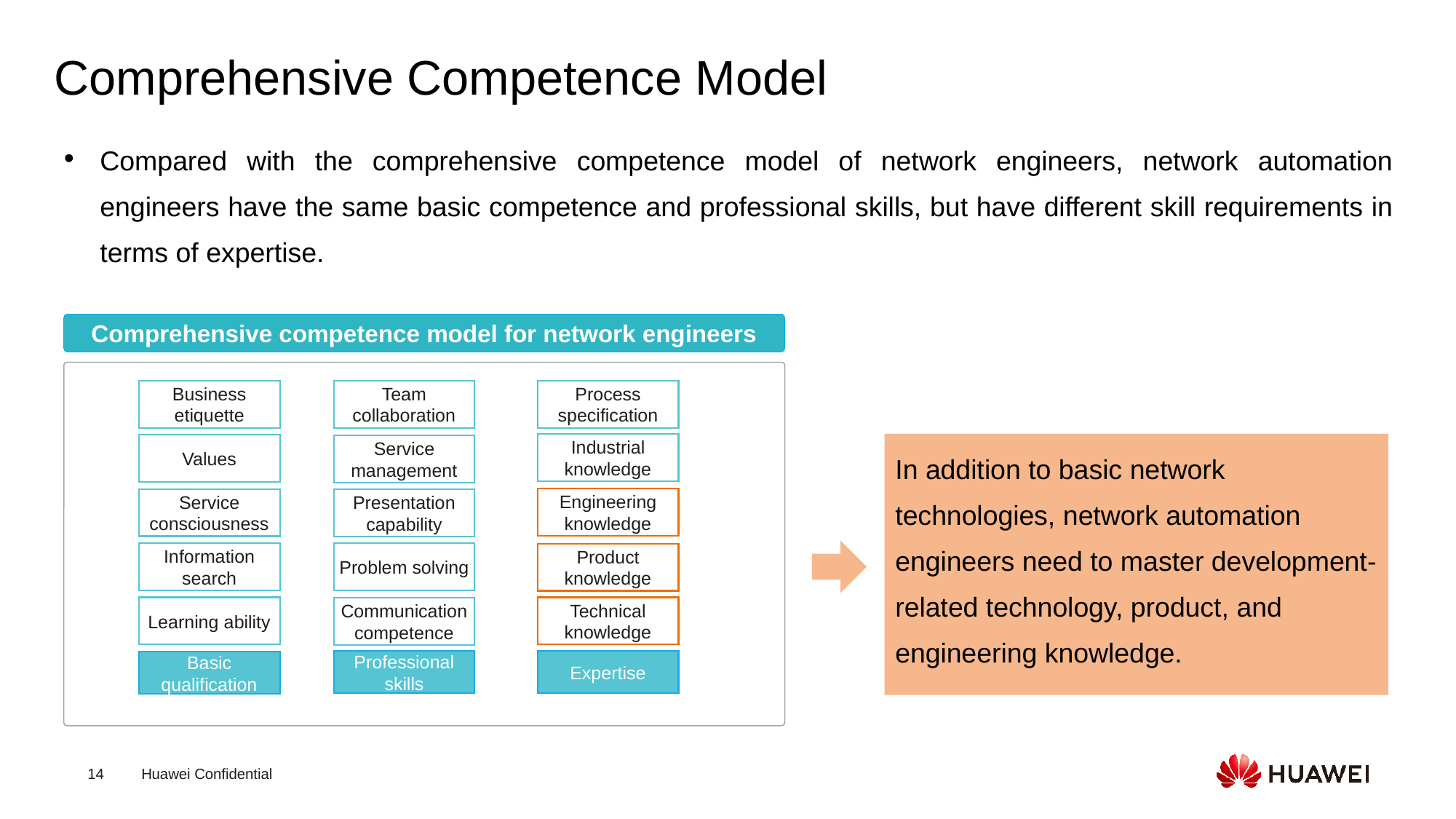

# Comprehensive Competence Model
Compared with the comprehensive competence model of network engineers, network automation engineers have the same basic competence and professional skills, but have different skill requirements in terms of expertise.
Comprehensive competence model for network engineers

Business etiquette
Values
Service consciousness
Information search
Learning ability
Basic qualification
Team collaboration
Process specification
Industrial knowledge
Service management
Engineering knowledge
Presentation capability
Problem solving
Product knowledge
Technical knowledge
Communication competence
Professional skills
Expertise
In addition to basic network technologies, network automation engineers need to master development-related technology, product, and engineering knowledge.